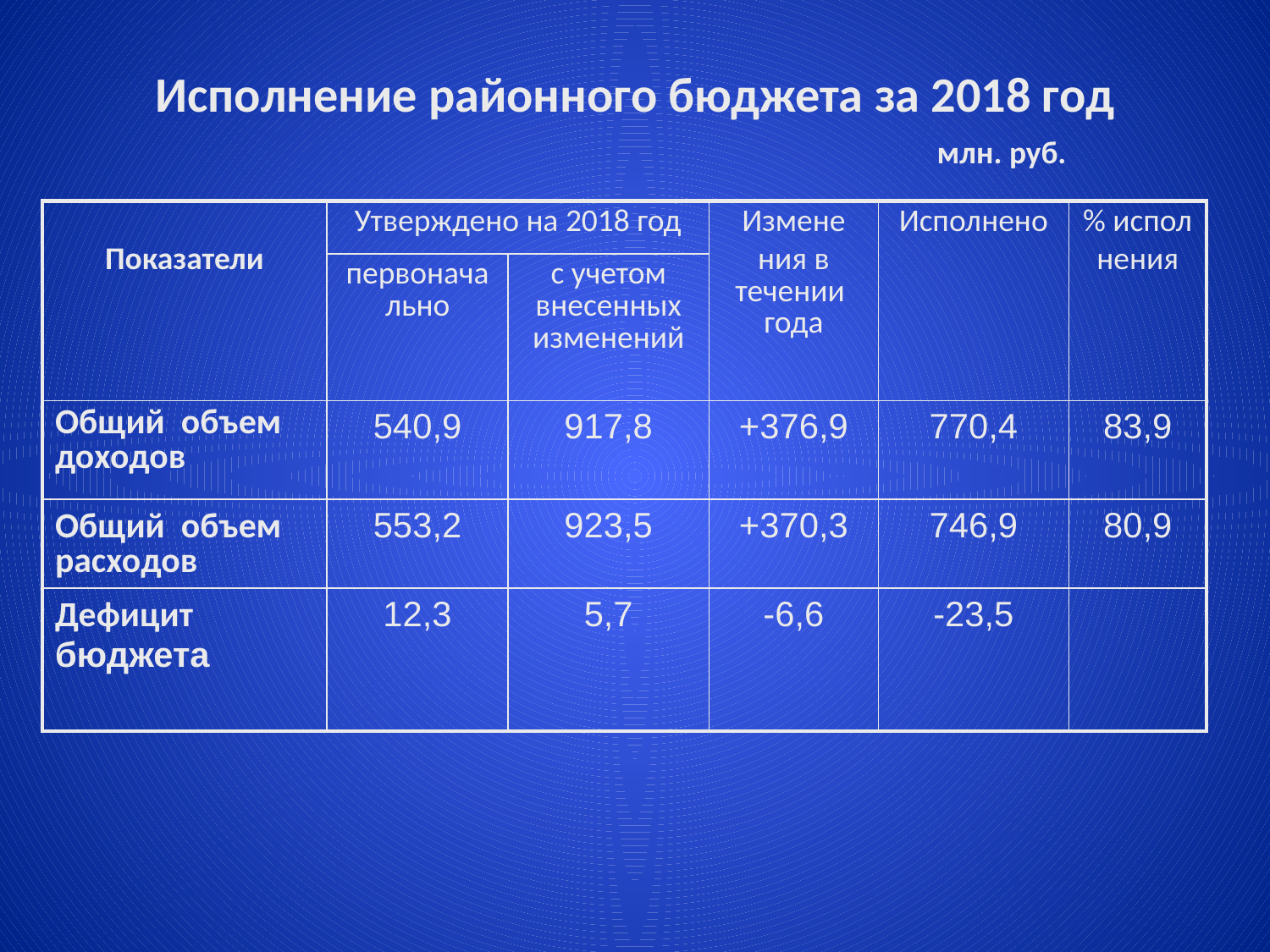

# Исполнение районного бюджета за 2018 год млн. руб.
| Показатели | Утверждено на 2018 год |  | Измене ния в течении года | Исполнено | % испол нения |
| --- | --- | --- | --- | --- | --- |
|  | первоначально | с учетом внесенных изменений |  |  |  |
| Общий объем доходов | 540,9 | 917,8 | +376,9 | 770,4 | 83,9 |
| Общий объем расходов | 553,2 | 923,5 | +370,3 | 746,9 | 80,9 |
| Дефицит бюджета | 12,3 | 5,7 | -6,6 | -23,5 |  |